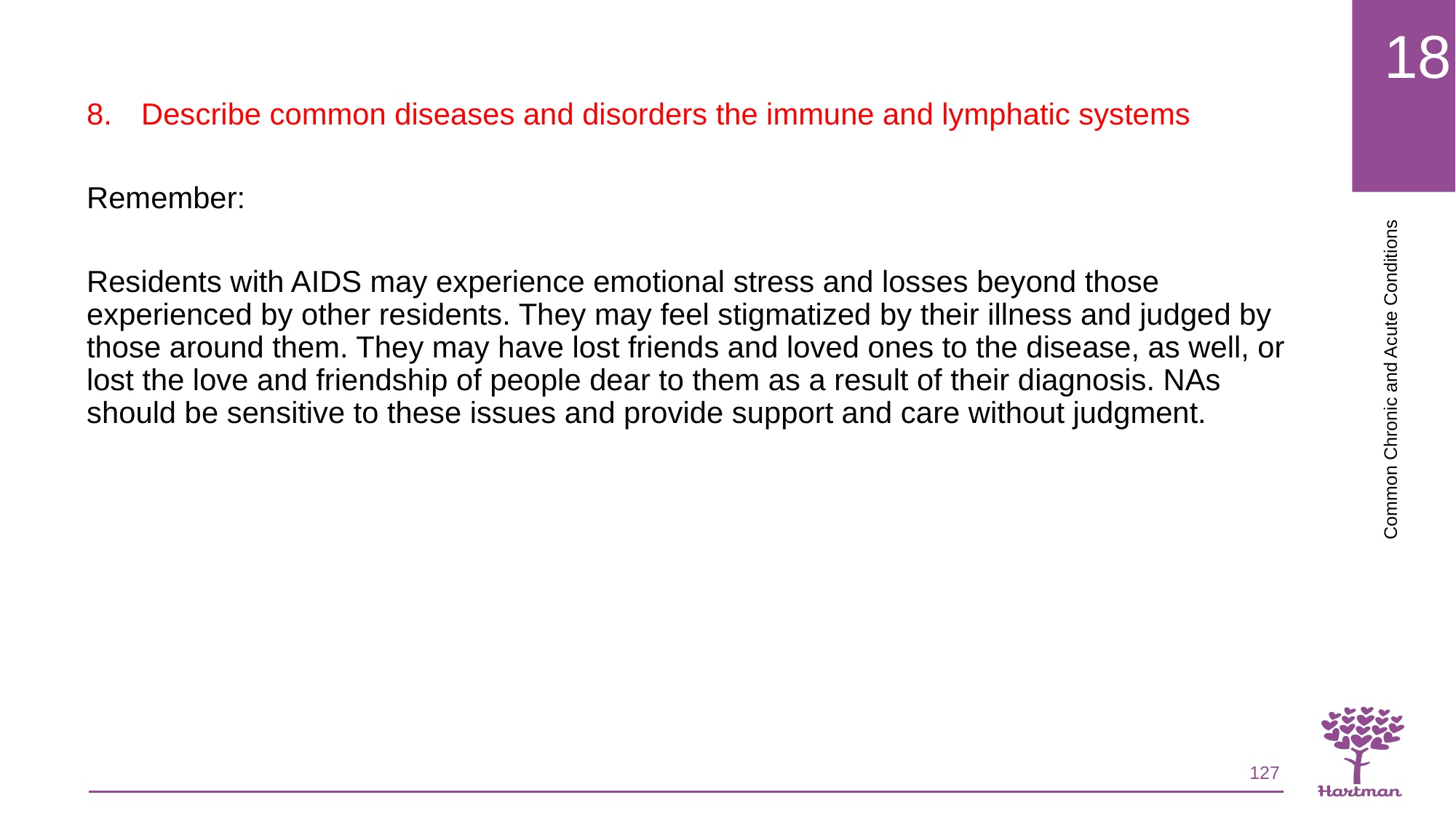

Describe common diseases and disorders the immune and lymphatic systems

Remember:

Residents with AIDS may experience emotional stress and losses beyond those experienced by other residents. They may feel stigmatized by their illness and judged by those around them. They may have lost friends and loved ones to the disease, as well, or lost the love and friendship of people dear to them as a result of their diagnosis. NAs should be sensitive to these issues and provide support and care without judgment.

127